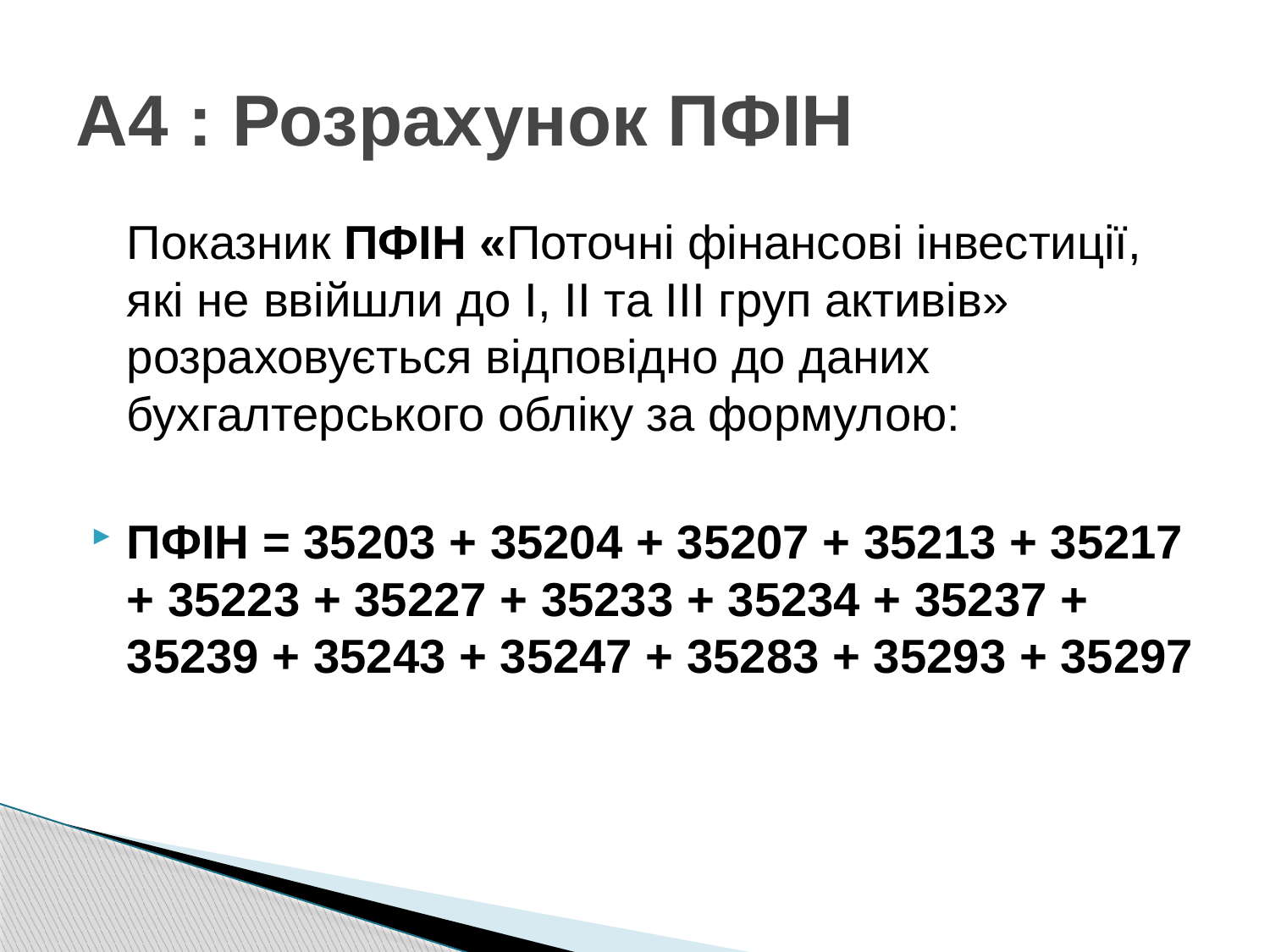

# А4 : Розрахунок ПФІН
	Показник ПФІН «Поточні фінансові інвестиції, які не ввійшли до I, II та III груп активів» розраховується відповідно до даних бухгалтерського обліку за формулою:

ПФІН = 35203 + 35204 + 35207 + 35213 + 35217 + 35223 + 35227 + 35233 + 35234 + 35237 + 35239 + 35243 + 35247 + 35283 + 35293 + 35297